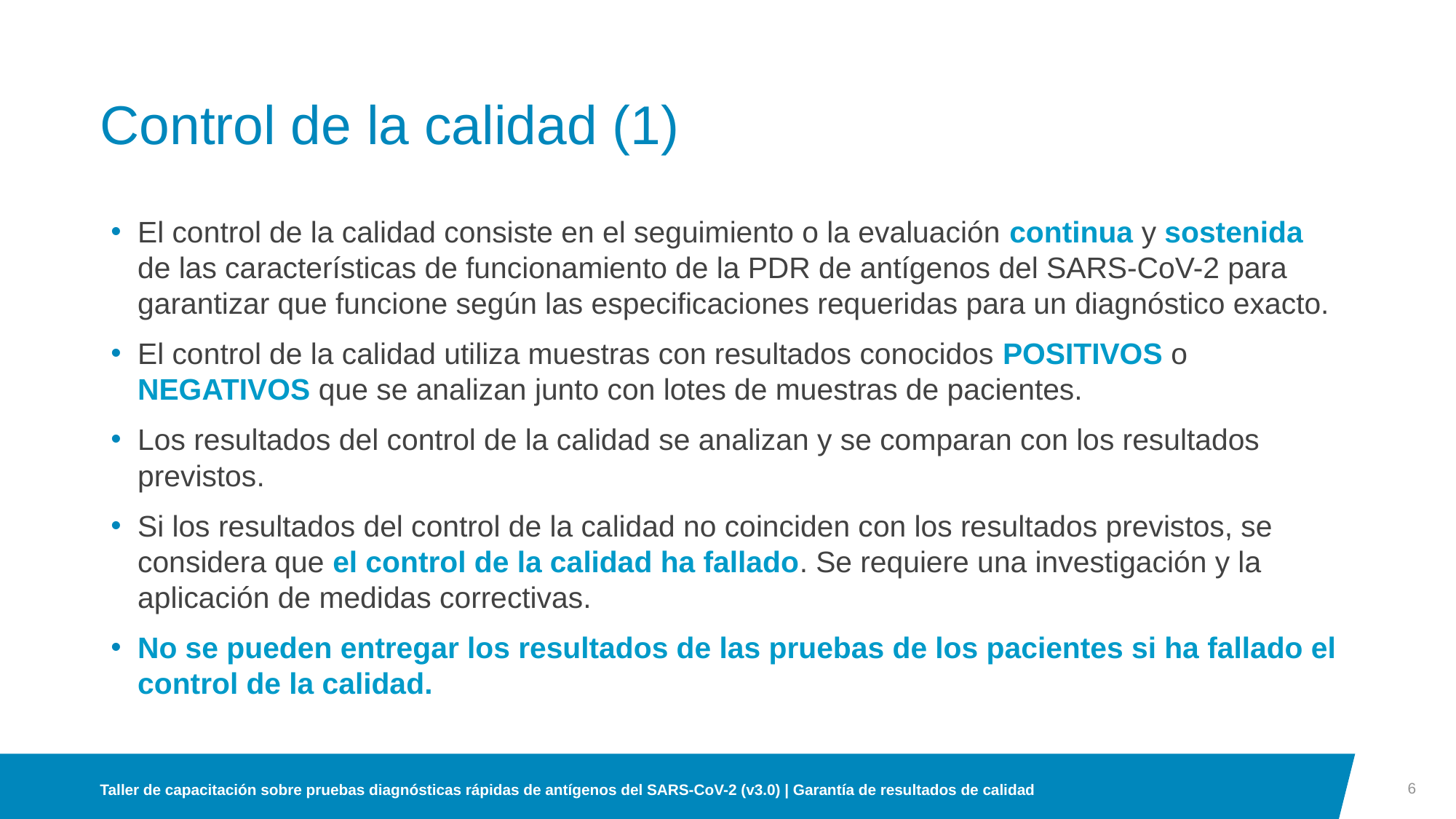

# Control de la calidad (1)
El control de la calidad consiste en el seguimiento o la evaluación continua y sostenida de las características de funcionamiento de la PDR de antígenos del SARS-CoV-2 para garantizar que funcione según las especificaciones requeridas para un diagnóstico exacto.
El control de la calidad utiliza muestras con resultados conocidos POSITIVOS o NEGATIVOS que se analizan junto con lotes de muestras de pacientes.
Los resultados del control de la calidad se analizan y se comparan con los resultados previstos.
Si los resultados del control de la calidad no coinciden con los resultados previstos, se considera que el control de la calidad ha fallado. Se requiere una investigación y la aplicación de medidas correctivas.
No se pueden entregar los resultados de las pruebas de los pacientes si ha fallado el control de la calidad.

6
Taller de capacitación sobre pruebas diagnósticas rápidas de antígenos del SARS-CoV-2 (v3.0) | Garantía de resultados de calidad